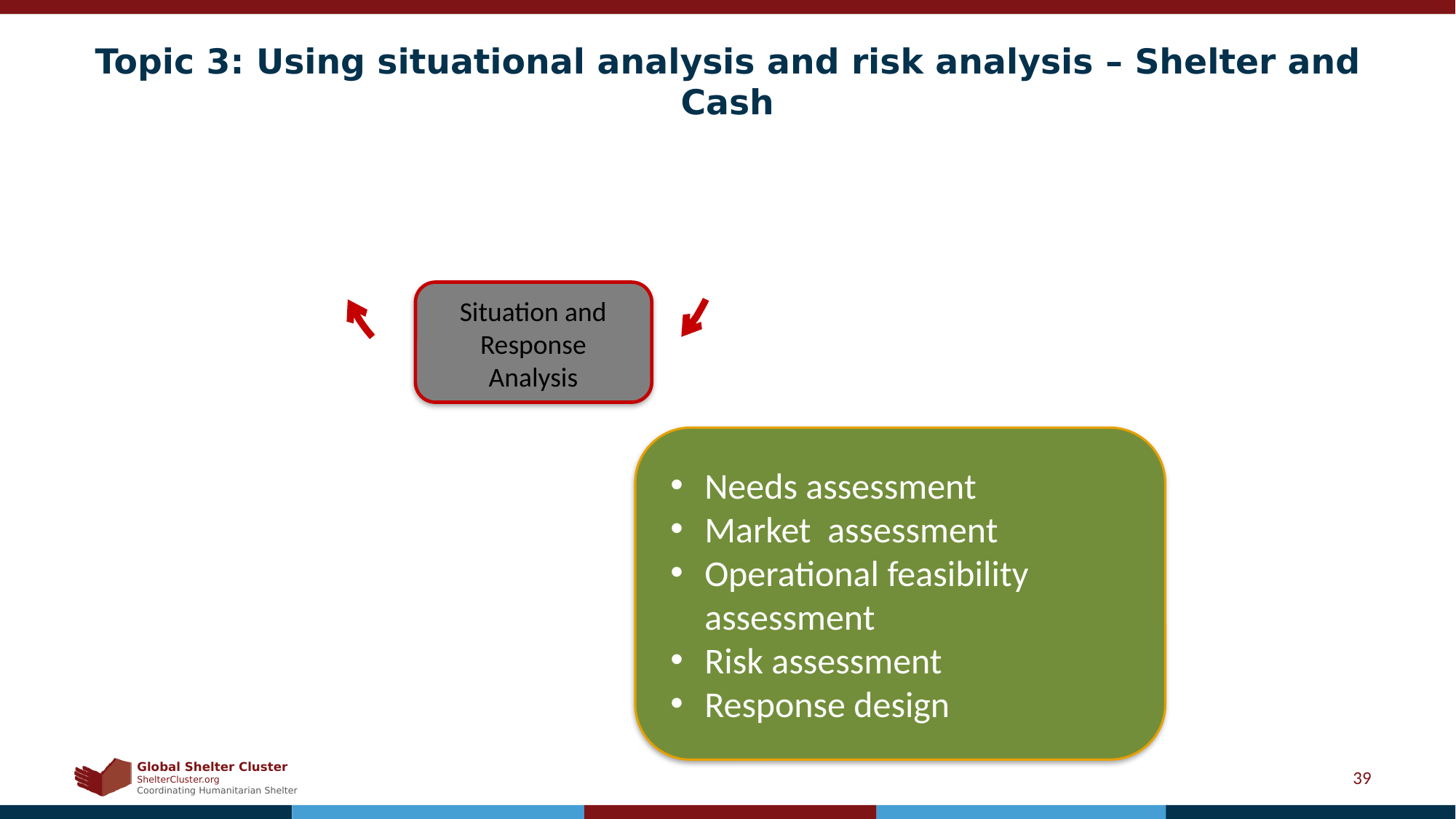

# Topic 3: Using situational analysis and risk analysis – Shelter and Cash

Situation and Response Analysis
Situation and Response Analysis
Needs assessment
Market  assessment
Operational feasibility assessment
Risk assessment
Response design
39